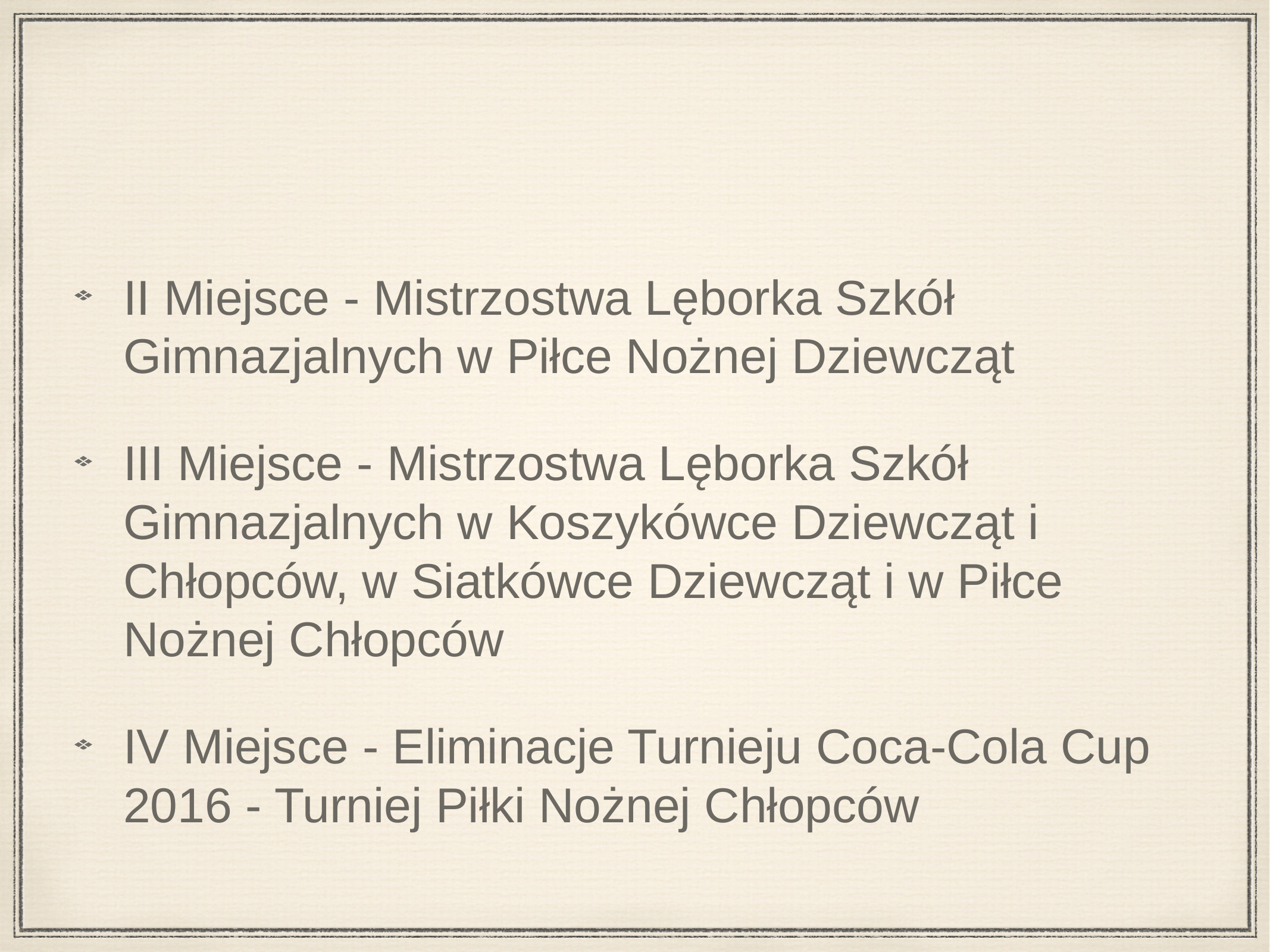

#
II Miejsce - Mistrzostwa Lęborka Szkół Gimnazjalnych w Piłce Nożnej Dziewcząt
III Miejsce - Mistrzostwa Lęborka Szkół Gimnazjalnych w Koszykówce Dziewcząt i Chłopców, w Siatkówce Dziewcząt i w Piłce Nożnej Chłopców
IV Miejsce - Eliminacje Turnieju Coca-Cola Cup 2016 - Turniej Piłki Nożnej Chłopców